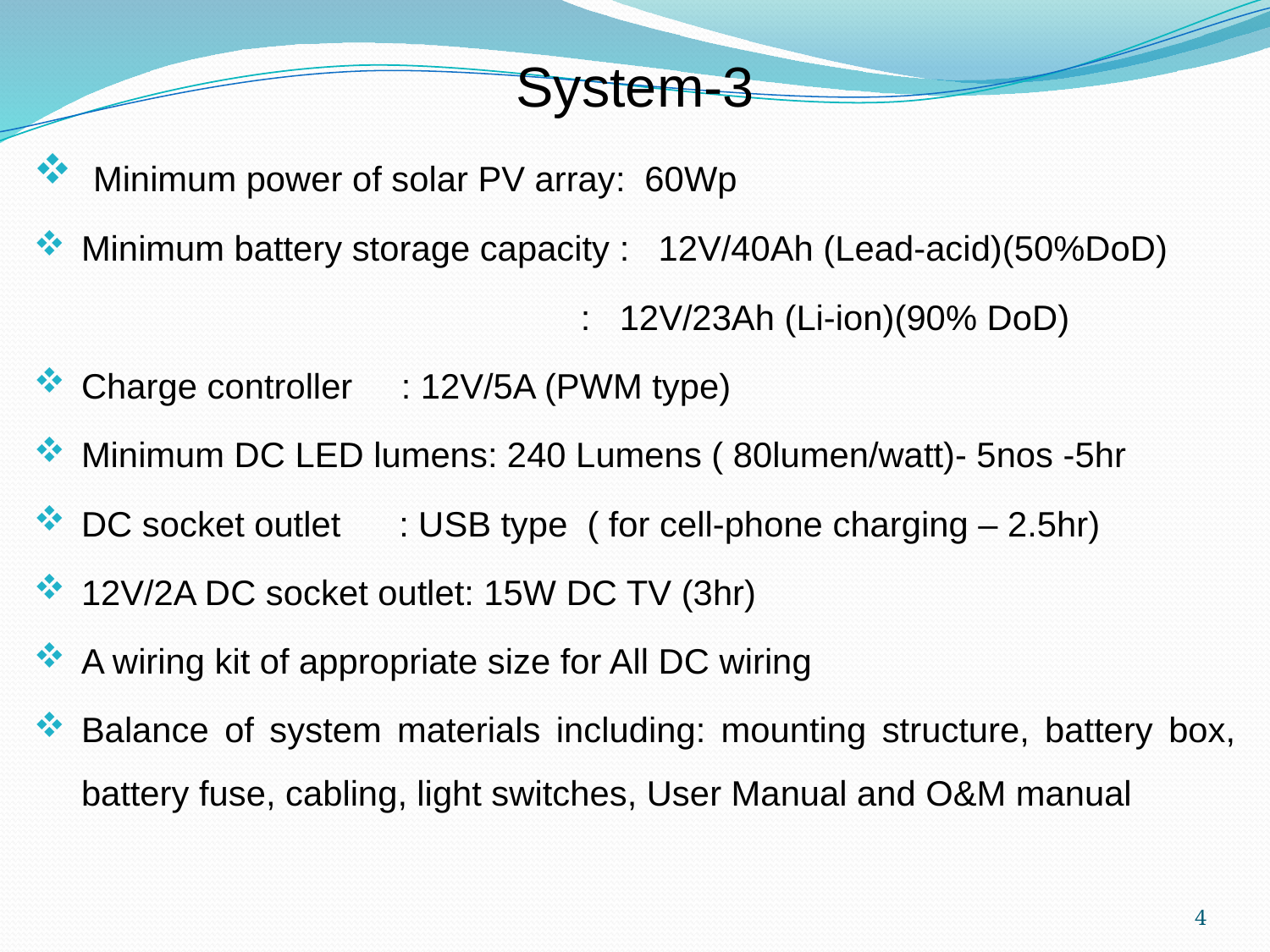

System-3
 Minimum power of solar PV array:  60Wp
Minimum battery storage capacity :   12V/40Ah (Lead-acid)(50%DoD)
    :   12V/23Ah (Li-ion)(90% DoD)
Charge controller     : 12V/5A (PWM type)
Minimum DC LED lumens: 240 Lumens ( 80lumen/watt)- 5nos -5hr
DC socket outlet      : USB type  ( for cell-phone charging – 2.5hr)
12V/2A DC socket outlet: 15W DC TV (3hr)
A wiring kit of appropriate size for All DC wiring
Balance of system materials including: mounting structure, battery box, battery fuse, cabling, light switches, User Manual and O&M manual

4